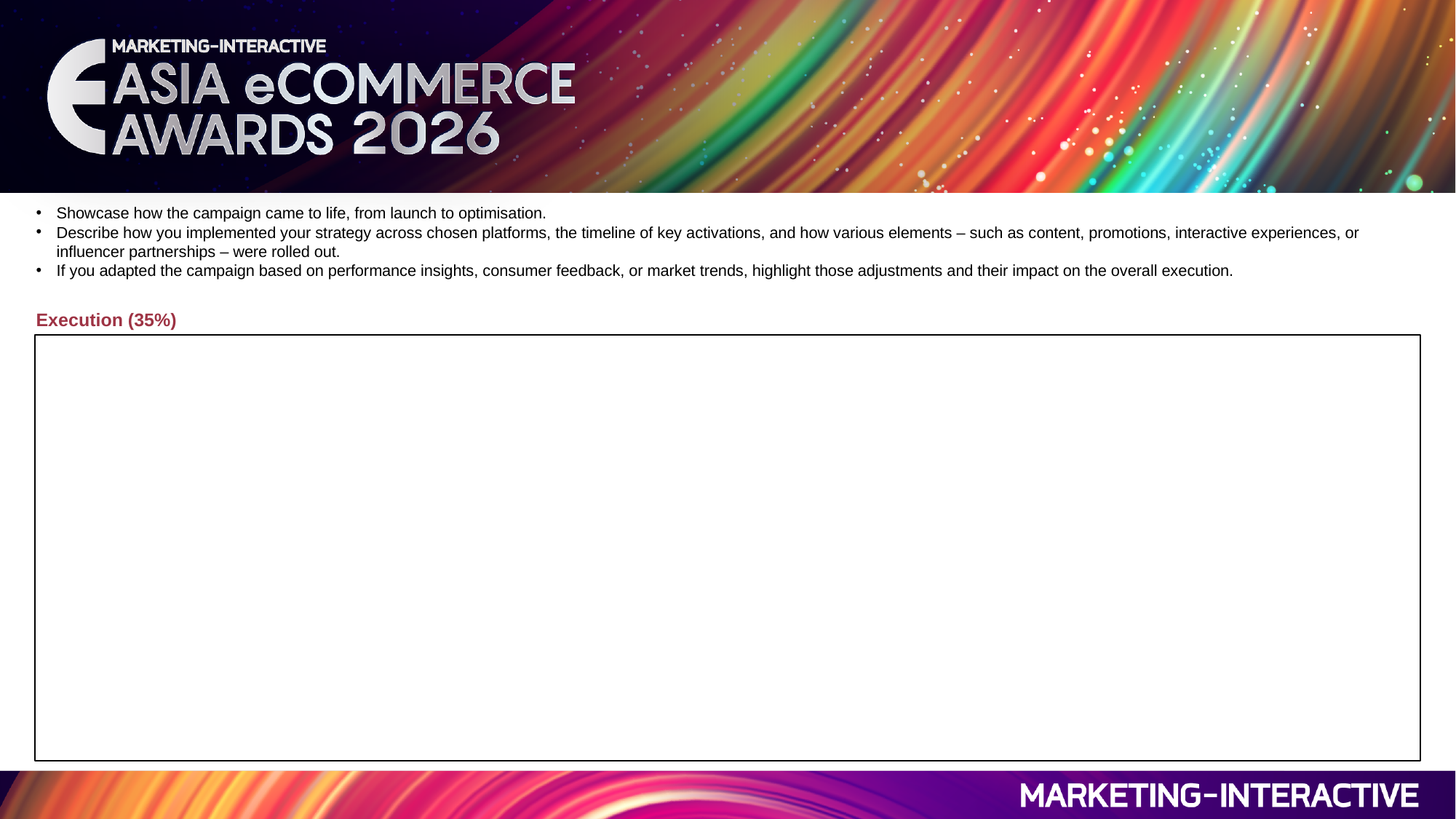

Showcase how the campaign came to life, from launch to optimisation.
Describe how you implemented your strategy across chosen platforms, the timeline of key activations, and how various elements – such as content, promotions, interactive experiences, or influencer partnerships – were rolled out.
If you adapted the campaign based on performance insights, consumer feedback, or market trends, highlight those adjustments and their impact on the overall execution.

Execution (35%)